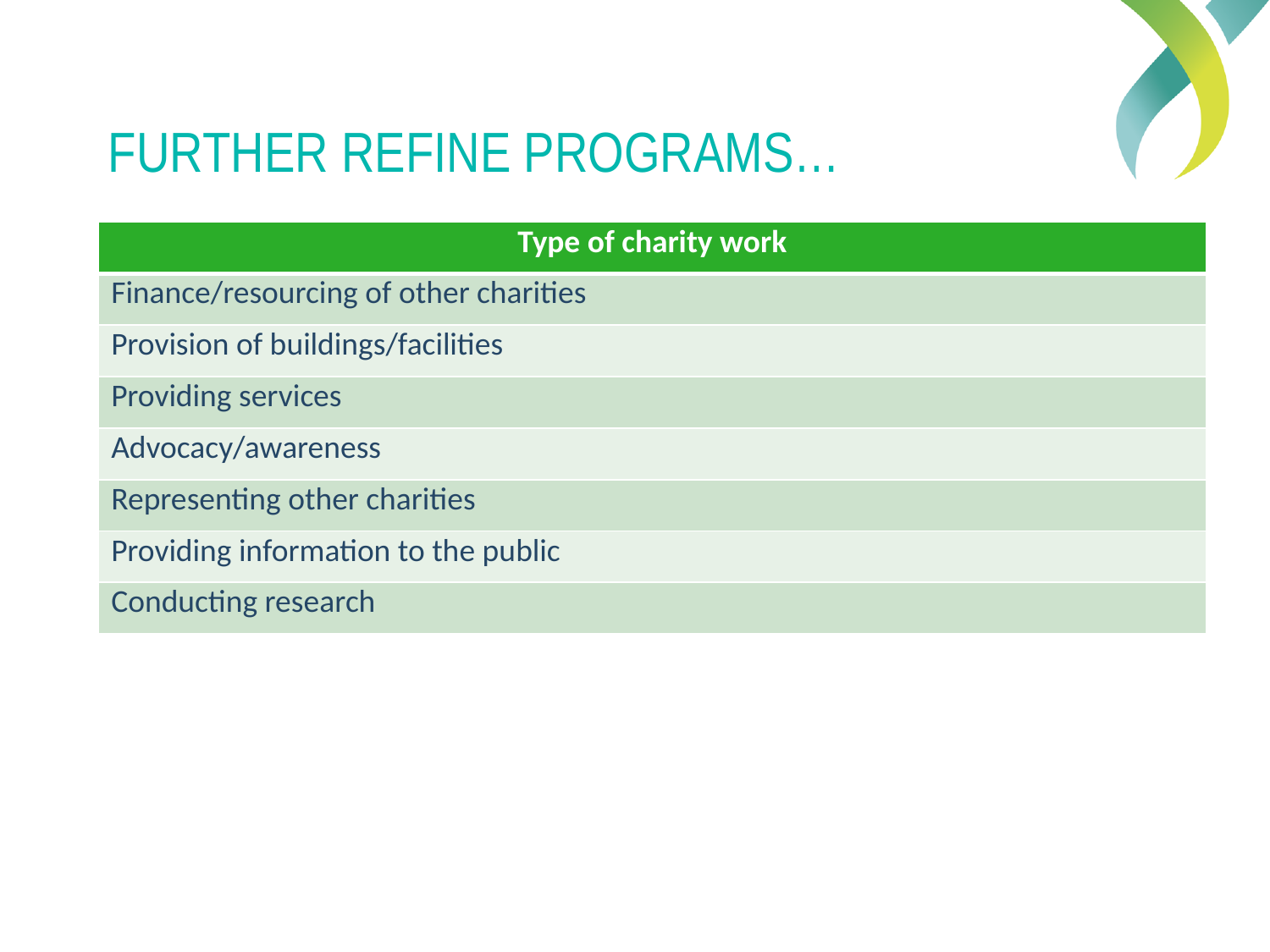

# Further refine programs…
| Type of charity work |
| --- |
| Finance/resourcing of other charities |
| Provision of buildings/facilities |
| Providing services |
| Advocacy/awareness |
| Representing other charities |
| Providing information to the public |
| Conducting research |